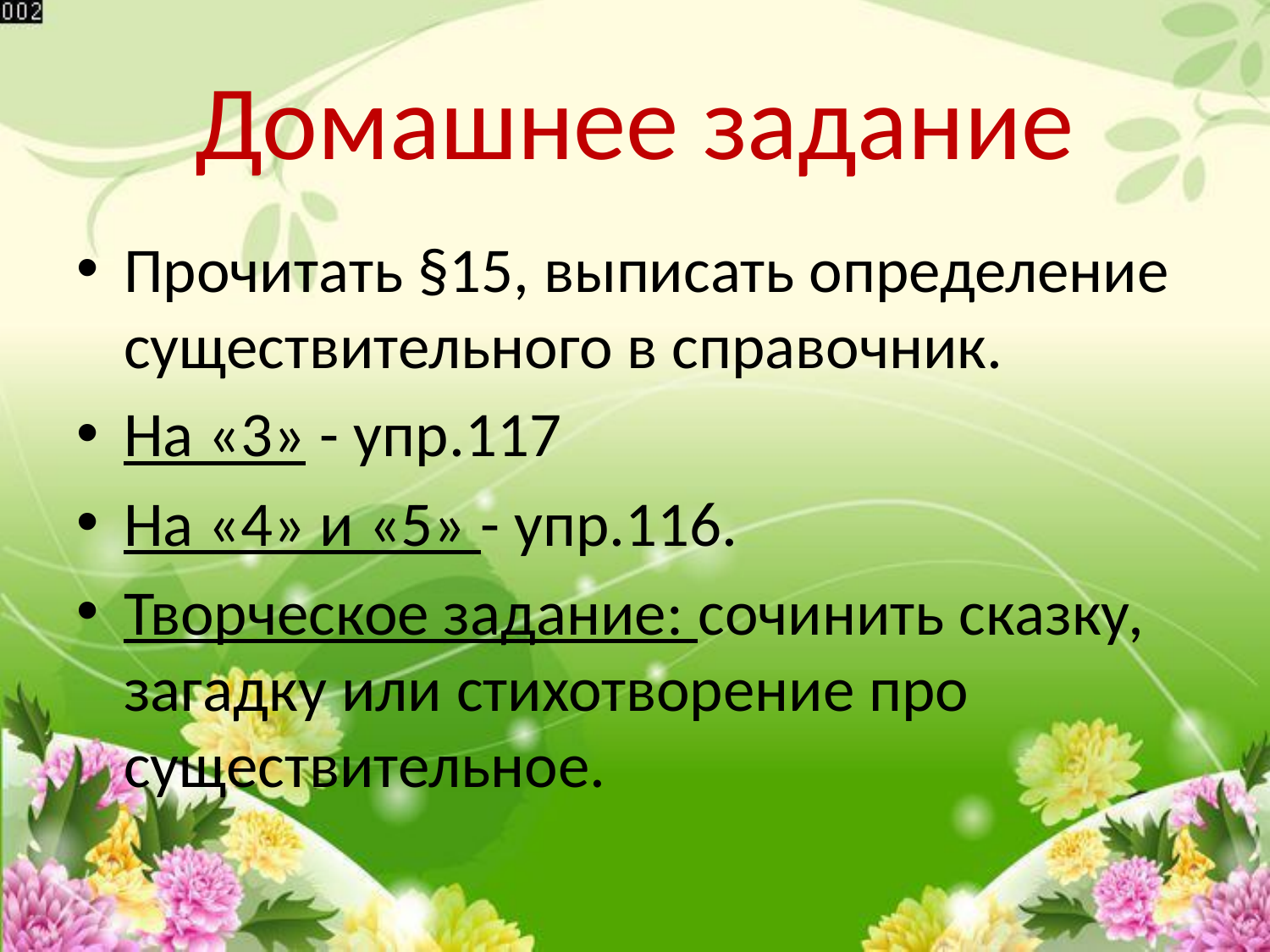

# Домашнее задание
Прочитать §15, выписать определение существительного в справочник.
На «3» - упр.117
На «4» и «5» - упр.116.
Творческое задание: сочинить сказку, загадку или стихотворение про существительное.